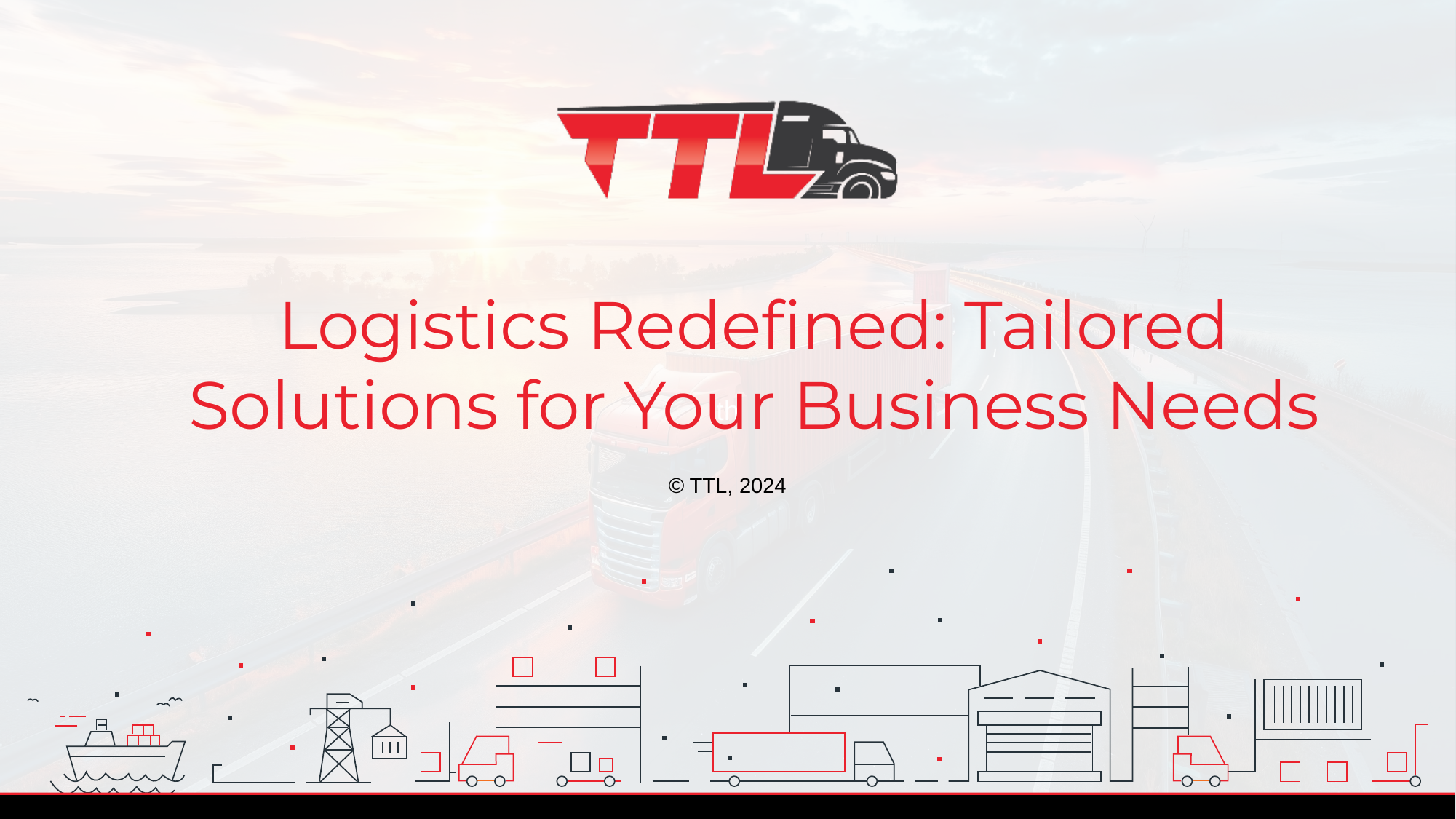

# Logistics Redefined: Tailored Solutions for Your Business Needs
© TTL, 2024